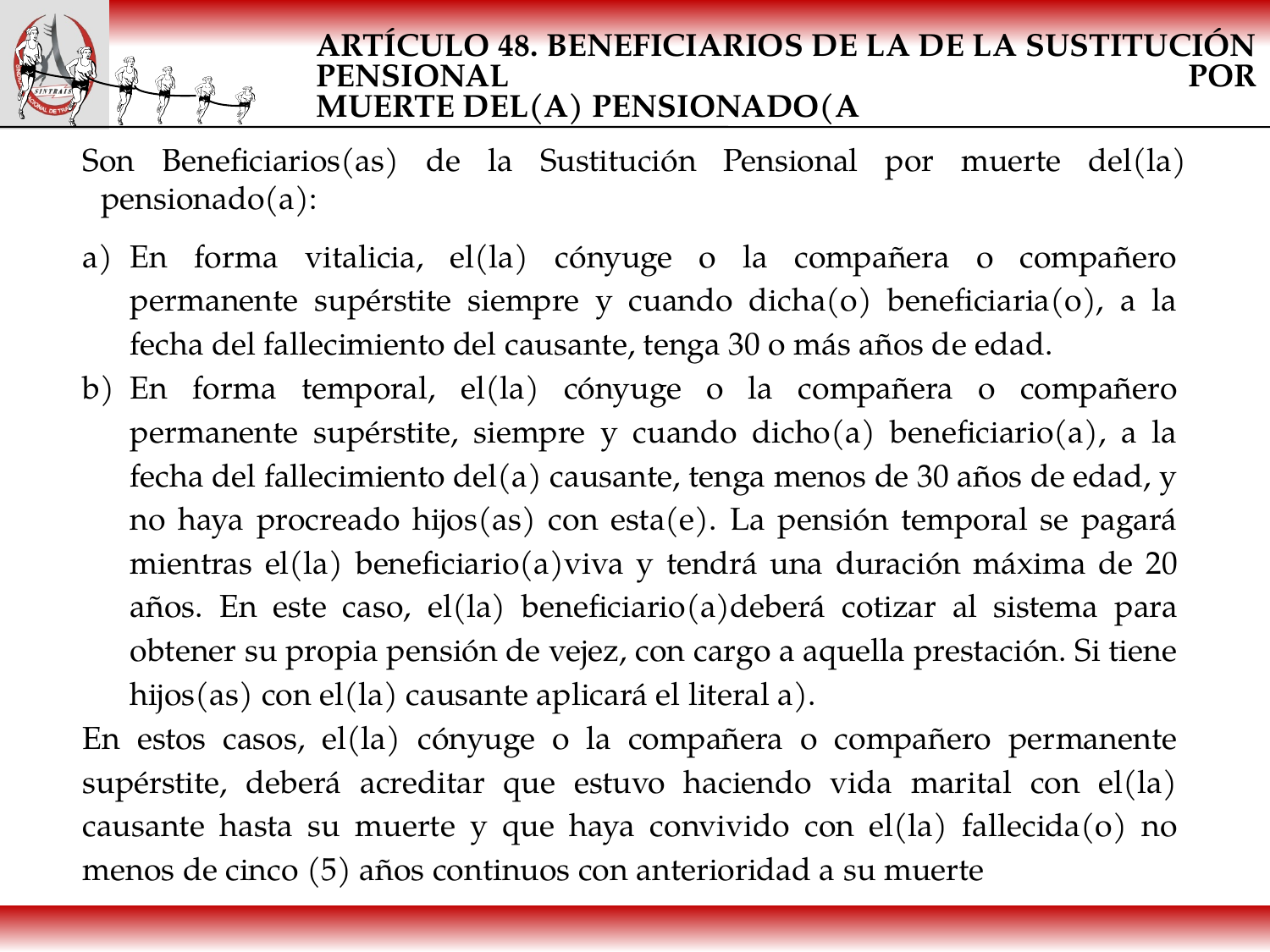

# ARTÍCULO 48. BENEFICIARIOS DE LA DE LA SUSTITUCIÓN PENSIONAL POR MUERTE DEL(A) PENSIONADO(A
Son Beneficiarios(as) de la Sustitución Pensional por muerte del(la) pensionado(a):
En forma vitalicia, el(la) cónyuge o la compañera o compañero permanente supérstite siempre y cuando dicha(o) beneficiaria(o), a la fecha del fallecimiento del causante, tenga 30 o más años de edad.
En forma temporal, el(la) cónyuge o la compañera o compañero permanente supérstite, siempre y cuando dicho(a) beneficiario(a), a la fecha del fallecimiento del(a) causante, tenga menos de 30 años de edad, y no haya procreado hijos(as) con esta(e). La pensión temporal se pagará mientras el(la) beneficiario(a)viva y tendrá una duración máxima de 20 años. En este caso, el(la) beneficiario(a)deberá cotizar al sistema para obtener su propia pensión de vejez, con cargo a aquella prestación. Si tiene hijos(as) con el(la) causante aplicará el literal a).
En estos casos, el(la) cónyuge o la compañera o compañero permanente supérstite, deberá acreditar que estuvo haciendo vida marital con el(la) causante hasta su muerte y que haya convivido con el(la) fallecida(o) no menos de cinco (5) años continuos con anterioridad a su muerte